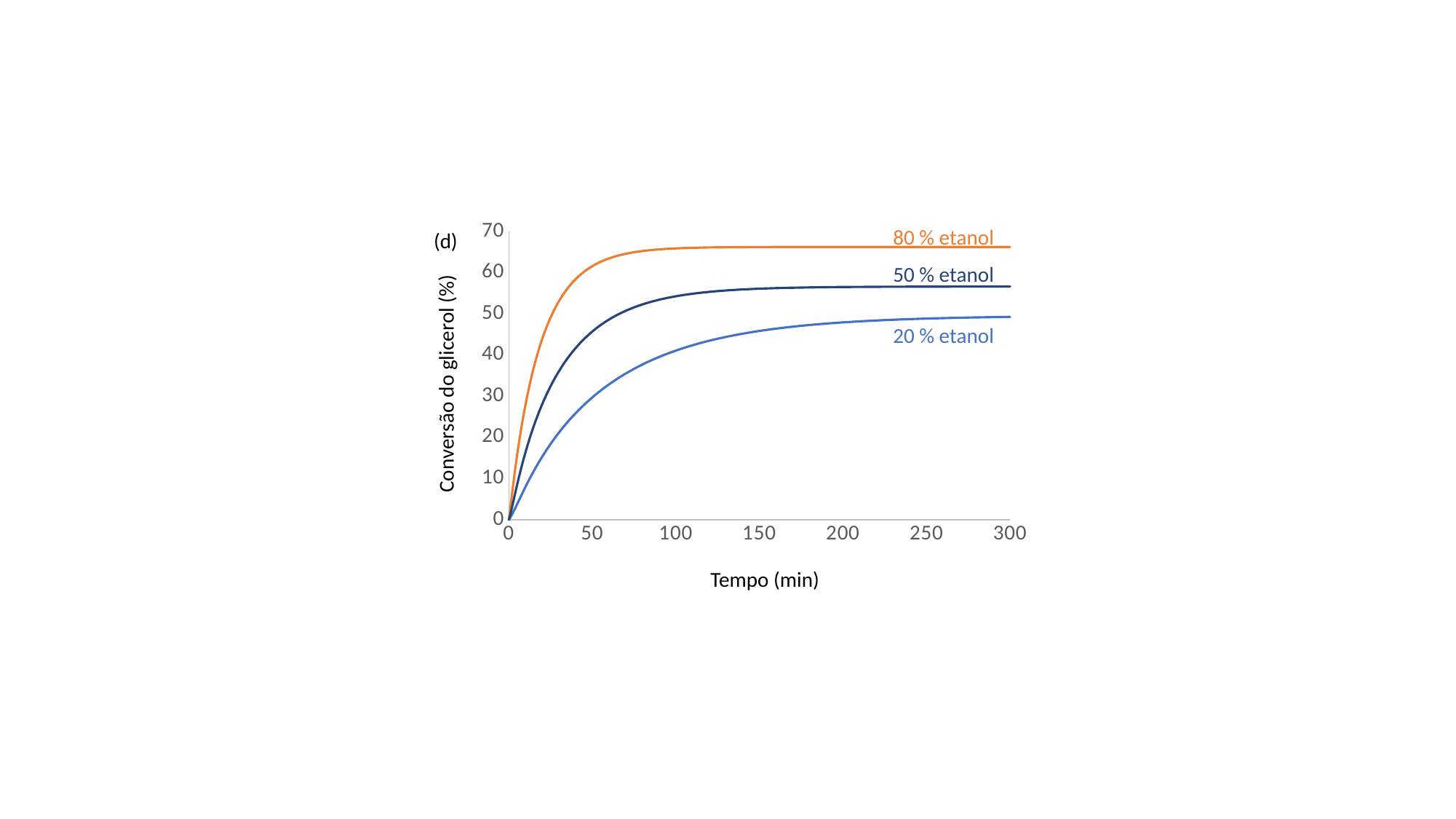

### Chart

| Category |  |  |  |
|---|---|---|---|
80 % etanol
(d)
50 % etanol
20 % etanol
Conversão do glicerol (%)
Tempo (min)